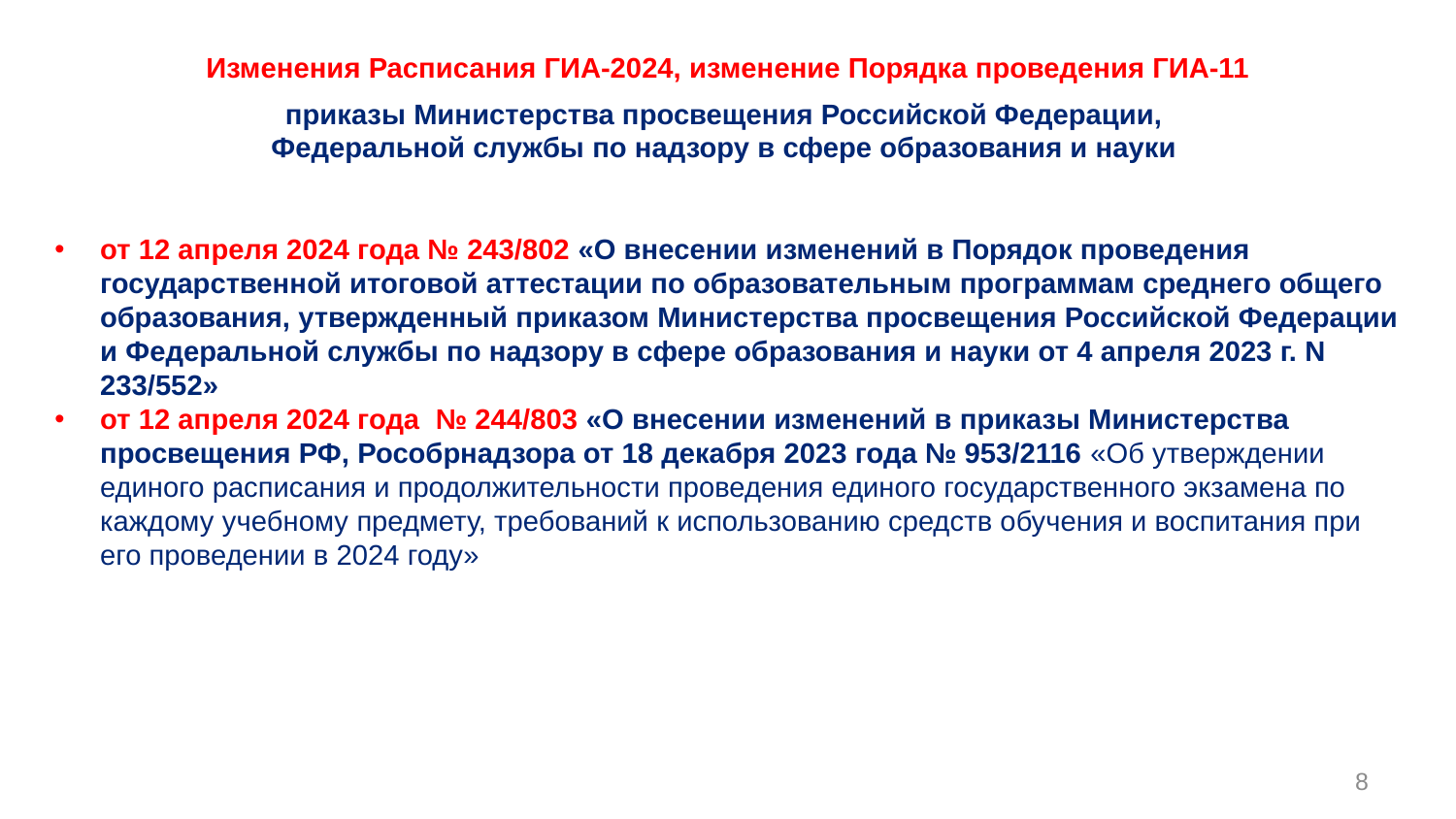

Изменения Расписания ГИА-2024, изменение Порядка проведения ГИА-11
приказы Министерства просвещения Российской Федерации,
Федеральной службы по надзору в сфере образования и науки

от 12 апреля 2024 года № 243/802 «О внесении изменений в Порядок проведения государственной итоговой аттестации по образовательным программам среднего общего образования, утвержденный приказом Министерства просвещения Российской Федерации и Федеральной службы по надзору в сфере образования и науки от 4 апреля 2023 г. N 233/552»
от 12 апреля 2024 года  № 244/803 «О внесении изменений в приказы Министерства просвещения РФ, Рособрнадзора от 18 декабря 2023 года № 953/2116 «Об утверждении единого расписания и продолжительности проведения единого государственного экзамена по каждому учебному предмету, требований к использованию средств обучения и воспитания при его проведении в 2024 году»

8